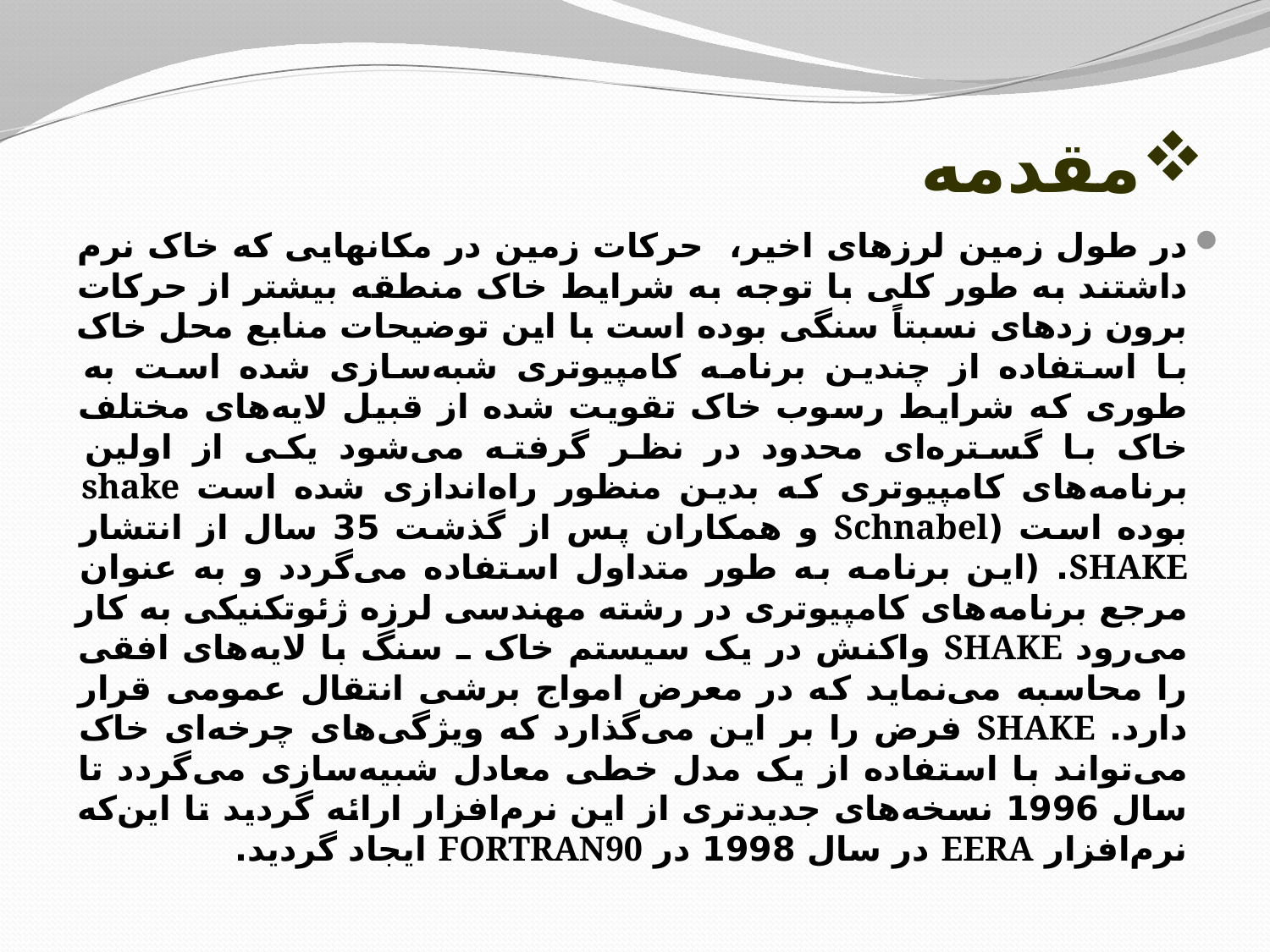

# مقدمه
در طول زمین لرزهای اخیر،  حرکات زمین در مکانهایی که خاک نرم داشتند به طور کلی با توجه به شرایط خاک منطقه بیشتر از حرکات برون زدهای نسبتاً سنگی بوده است با این توضیحات منابع محل خاک با استفاده از چندین برنامه کامپیوتری شبه‌سازی شده است به طوری که شرایط رسوب خاک تقویت شده از قبیل لایه‌های مختلف خاک با گستره‌ای محدود در نظر گرفته می‌شود یکی از اولین برنامه‌های کامپیوتری که بدین منظور راه‌اندازی شده است shake بوده است (Schnabel و همکاران پس از گذشت 35 سال از انتشار SHAKE. (این برنامه به طور متداول استفاده می‌گردد و به عنوان مرجع برنامه‌های کامپیوتری در رشته مهندسی لرزه ژئوتکنیکی به کار می‌رود SHAKE واکنش در یک سیستم خاک ـ سنگ با لایه‌های افقی را محاسبه می‌نماید که در معرض امواج برشی انتقال عمومی قرار دارد. SHAKE فرض را بر این می‌گذارد که ویژگی‌های چرخه‌ای خاک می‌تواند با استفاده از یک مدل خطی معادل شبیه‌سازی می‌گردد تا سال 1996 نسخه‌های جدیدتری از این نرم‌افزار ارائه گردید تا این‌که نرم‌افزار EERA در سال 1998 در FORTRAN90 ایجاد گردید.